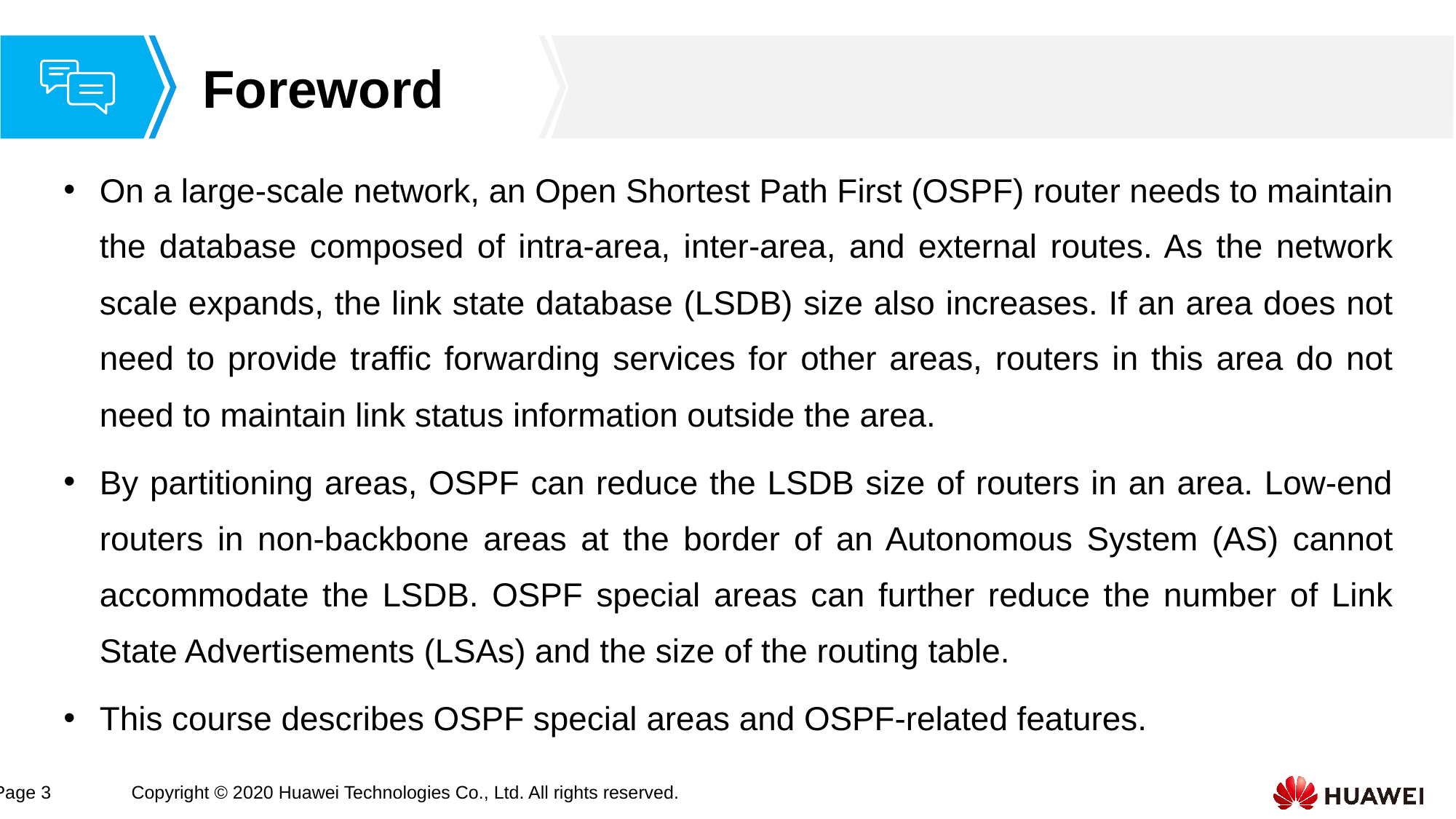

On a large-scale network, an Open Shortest Path First (OSPF) router needs to maintain the database composed of intra-area, inter-area, and external routes. As the network scale expands, the link state database (LSDB) size also increases. If an area does not need to provide traffic forwarding services for other areas, routers in this area do not need to maintain link status information outside the area.
By partitioning areas, OSPF can reduce the LSDB size of routers in an area. Low-end routers in non-backbone areas at the border of an Autonomous System (AS) cannot accommodate the LSDB. OSPF special areas can further reduce the number of Link State Advertisements (LSAs) and the size of the routing table.
This course describes OSPF special areas and OSPF-related features.